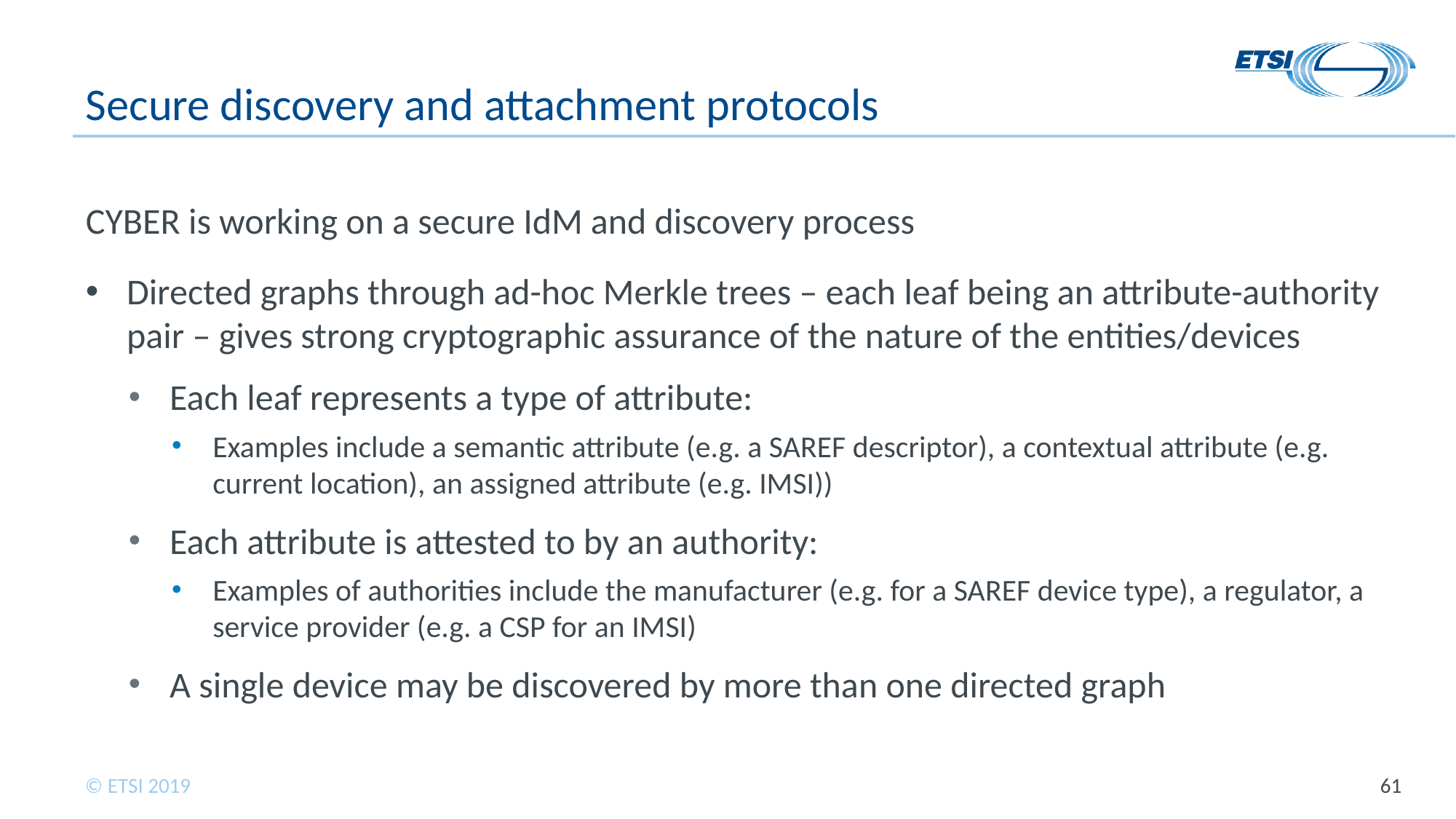

# Secure discovery and attachment protocols
CYBER is working on a secure IdM and discovery process
Directed graphs through ad-hoc Merkle trees – each leaf being an attribute-authority pair – gives strong cryptographic assurance of the nature of the entities/devices
Each leaf represents a type of attribute:
Examples include a semantic attribute (e.g. a SAREF descriptor), a contextual attribute (e.g. current location), an assigned attribute (e.g. IMSI))
Each attribute is attested to by an authority:
Examples of authorities include the manufacturer (e.g. for a SAREF device type), a regulator, a service provider (e.g. a CSP for an IMSI)
A single device may be discovered by more than one directed graph